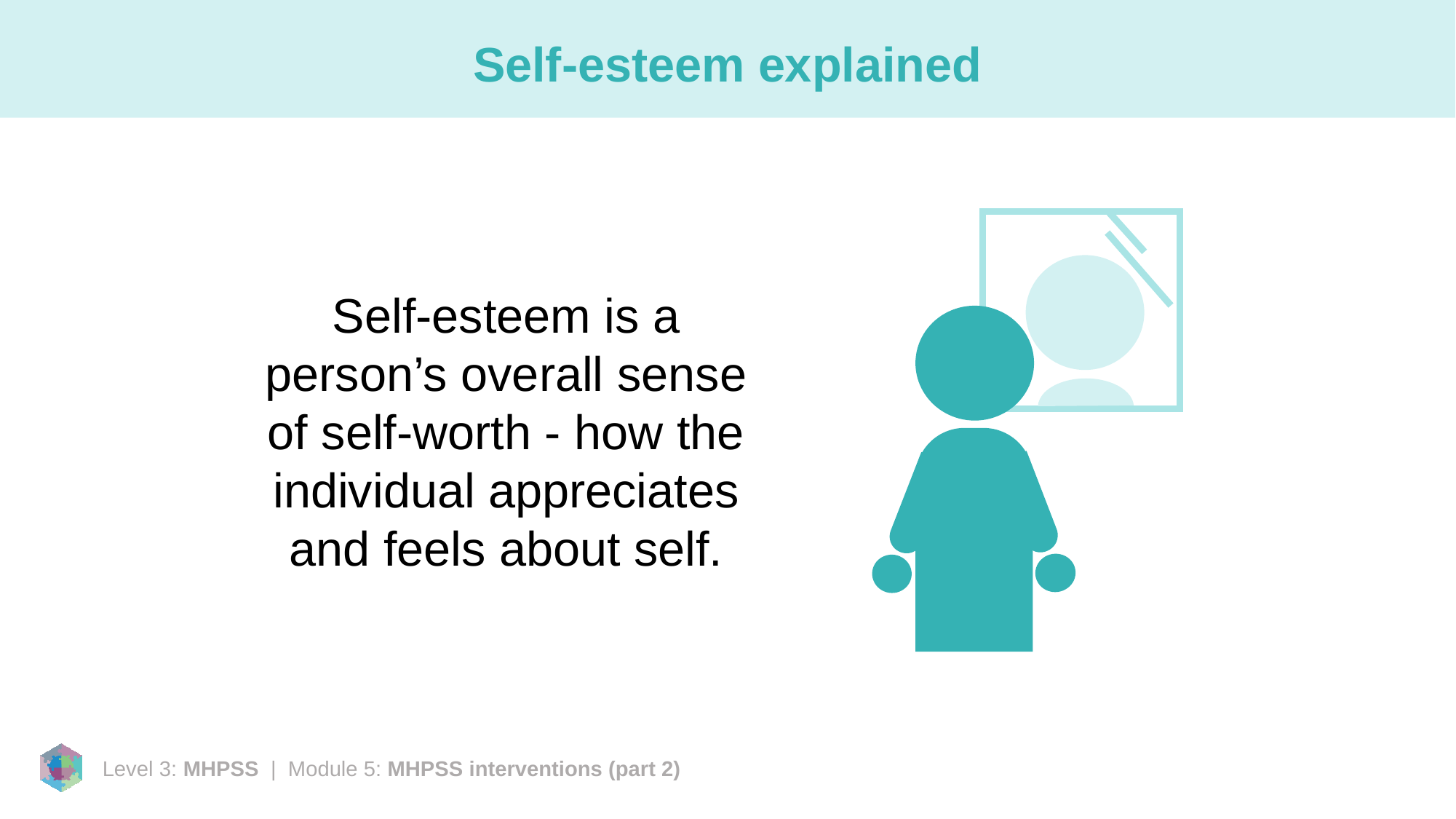

# Self-esteem explained

Self-esteem is a person’s overall sense of self-worth - how the individual appreciates and feels about self.